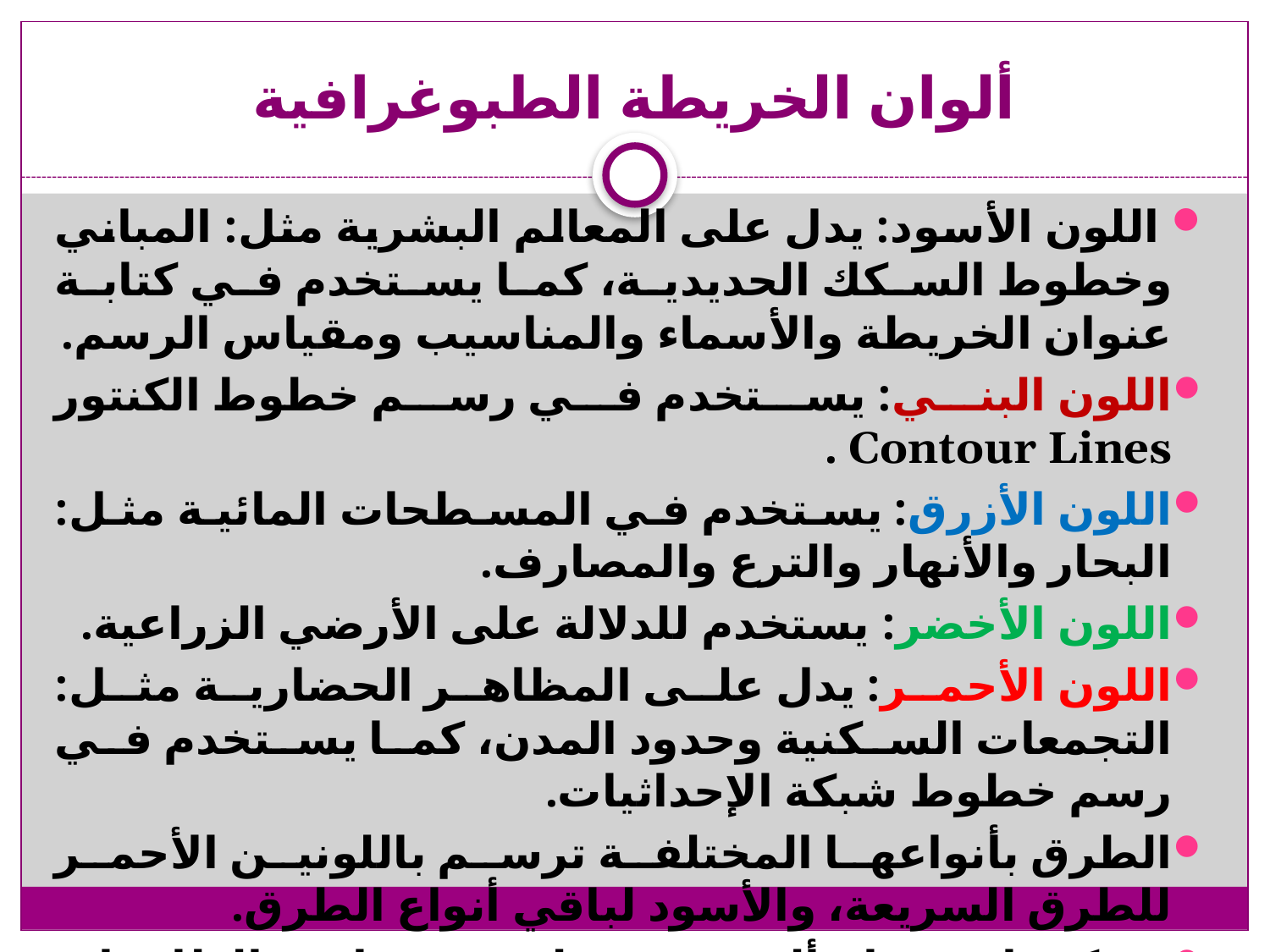

# ألوان الخريطة الطبوغرافية
 اللون الأسود: يدل على المعالم البشرية مثل: المباني وخطوط السكك الحديدية، كما يستخدم في كتابة عنوان الخريطة والأسماء والمناسيب ومقياس الرسم.
اللون البني: يستخدم في رسم خطوط الكنتور Contour Lines .
اللون الأزرق: يستخدم في المسطحات المائية مثل: البحار والأنهار والترع والمصارف.
اللون الأخضر: يستخدم للدلالة على الأرضي الزراعية.
اللون الأحمر: يدل على المظاهر الحضارية مثل: التجمعات السكنية وحدود المدن، كما يستخدم في رسم خطوط شبكة الإحداثيات.
الطرق بأنواعها المختلفة ترسم باللونين الأحمر للطرق السريعة، والأسود لباقي أنواع الطرق.
ويمكن استخدام ألون محددة لتوضيح  باقي الظاهرات الجغرافية، على أن يوضح في مفتاح الخريطة.